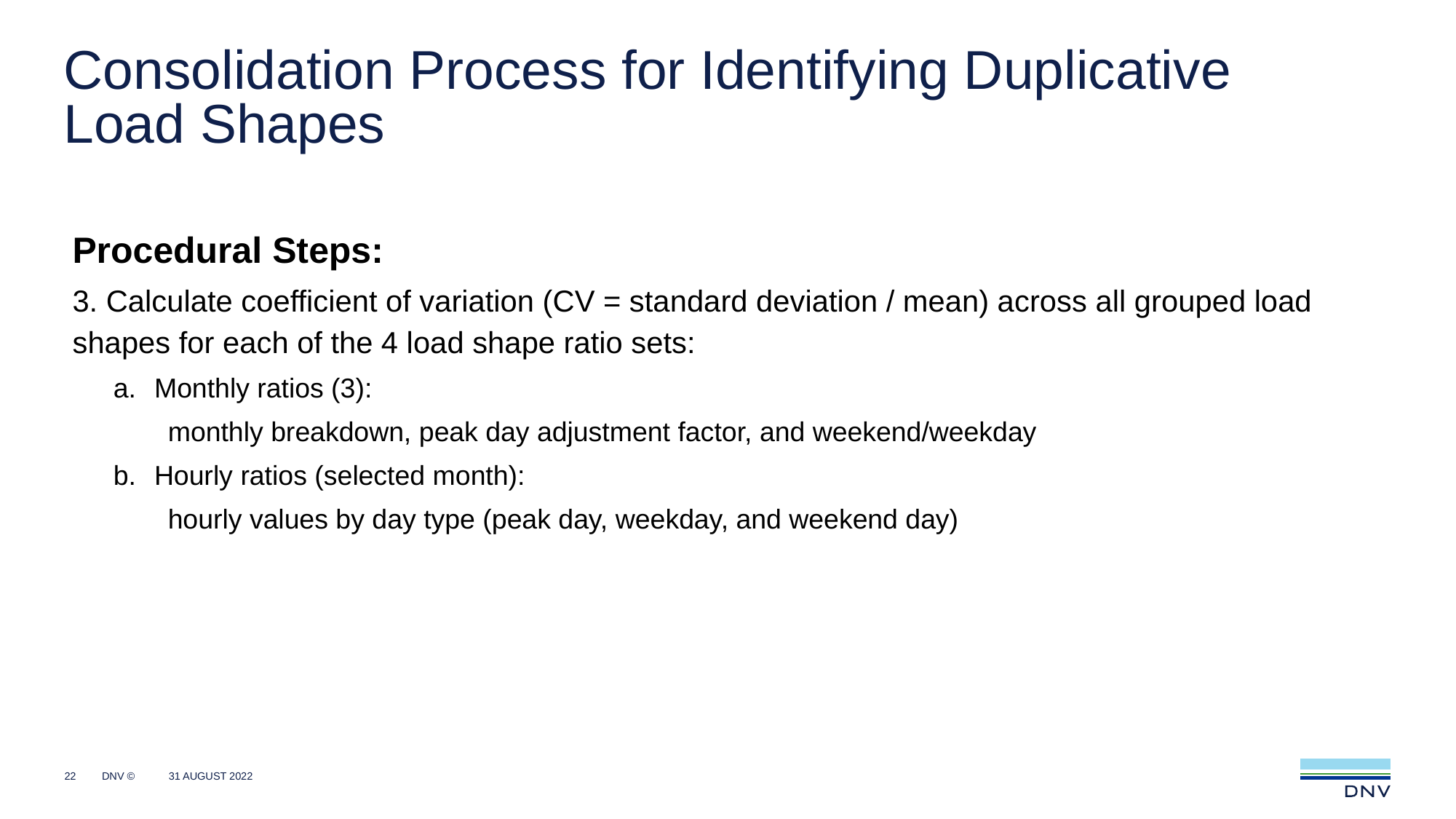

# Consolidation Process for Identifying Duplicative Load Shapes
Procedural Steps:
3. Calculate coefficient of variation (CV = standard deviation / mean) across all grouped load shapes for each of the 4 load shape ratio sets:
Monthly ratios (3):
monthly breakdown, peak day adjustment factor, and weekend/weekday
Hourly ratios (selected month):
hourly values by day type (peak day, weekday, and weekend day)

22